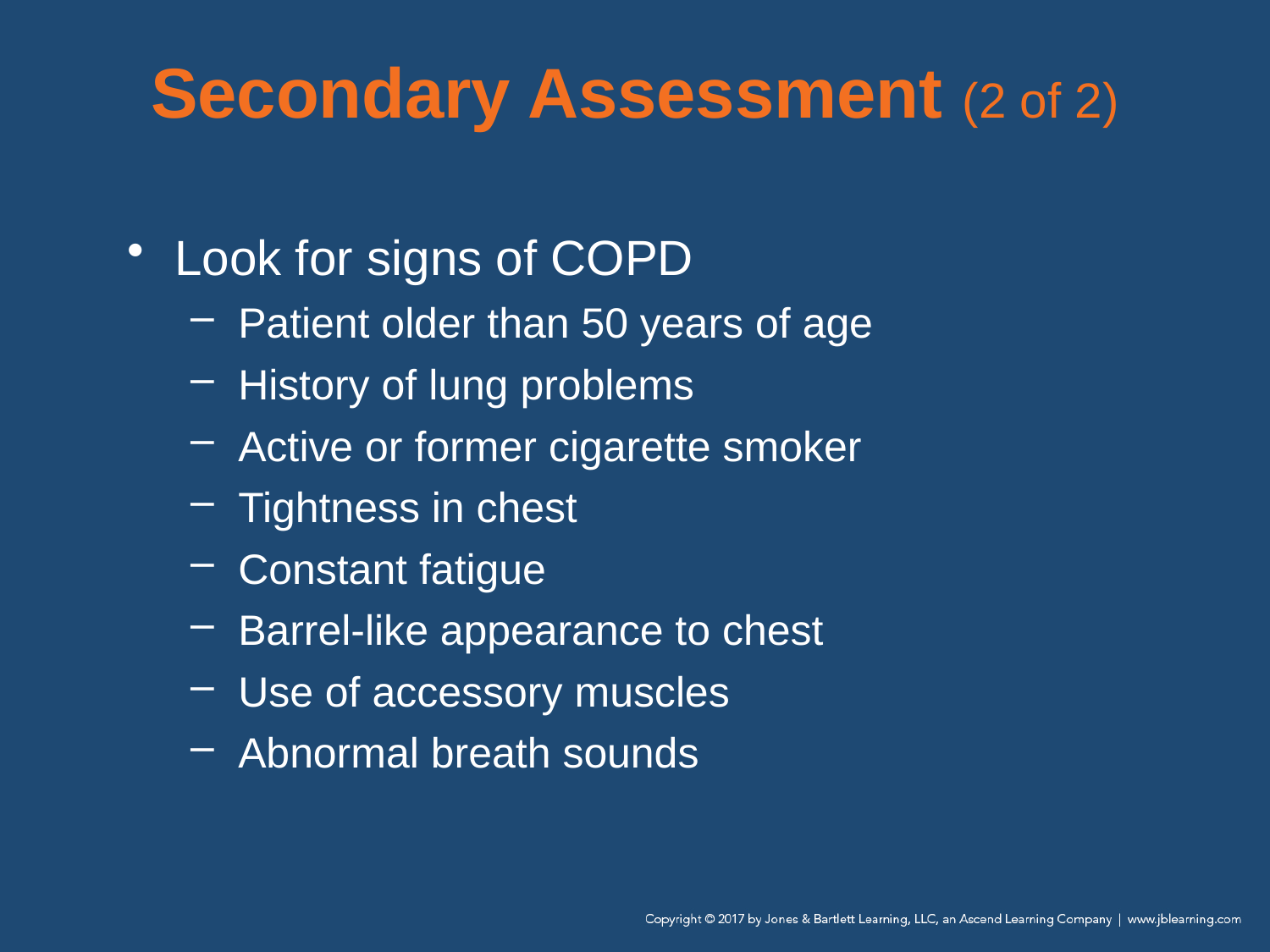

# Secondary Assessment (2 of 2)
Look for signs of COPD
Patient older than 50 years of age
History of lung problems
Active or former cigarette smoker
Tightness in chest
Constant fatigue
Barrel-like appearance to chest
Use of accessory muscles
Abnormal breath sounds